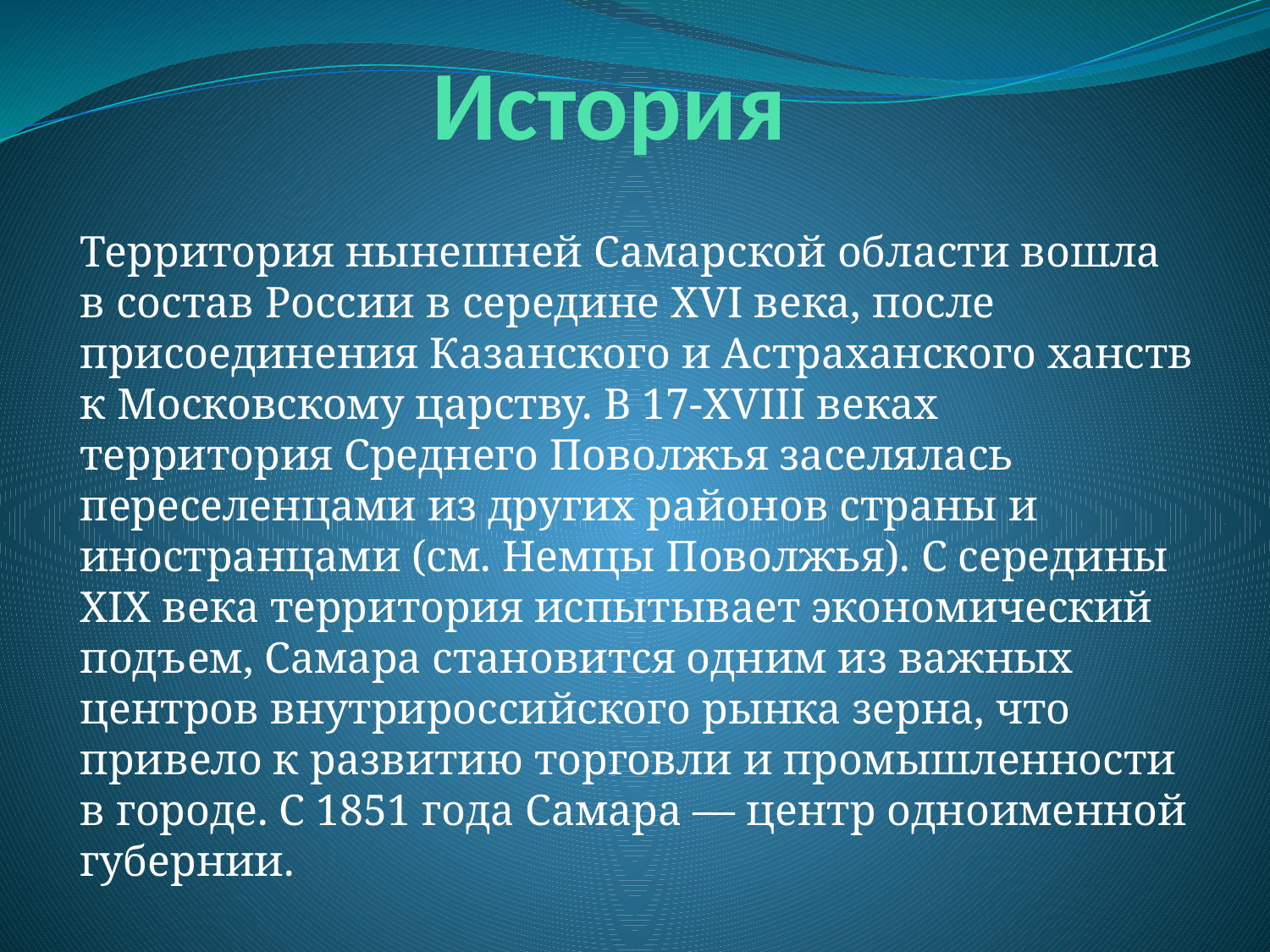

# История
Территория нынешней Самарской области вошла в состав России в середине XVI века, после присоединения Казанского и Астраханского ханств к Московскому царству. В 17-XVIII веках территория Среднего Поволжья заселялась переселенцами из других районов страны и иностранцами (см. Немцы Поволжья). С середины XIX века территория испытывает экономический подъем, Самара становится одним из важных центров внутрироссийского рынка зерна, что привело к развитию торговли и промышленности в городе. С 1851 года Самара — центр одноименной губернии.